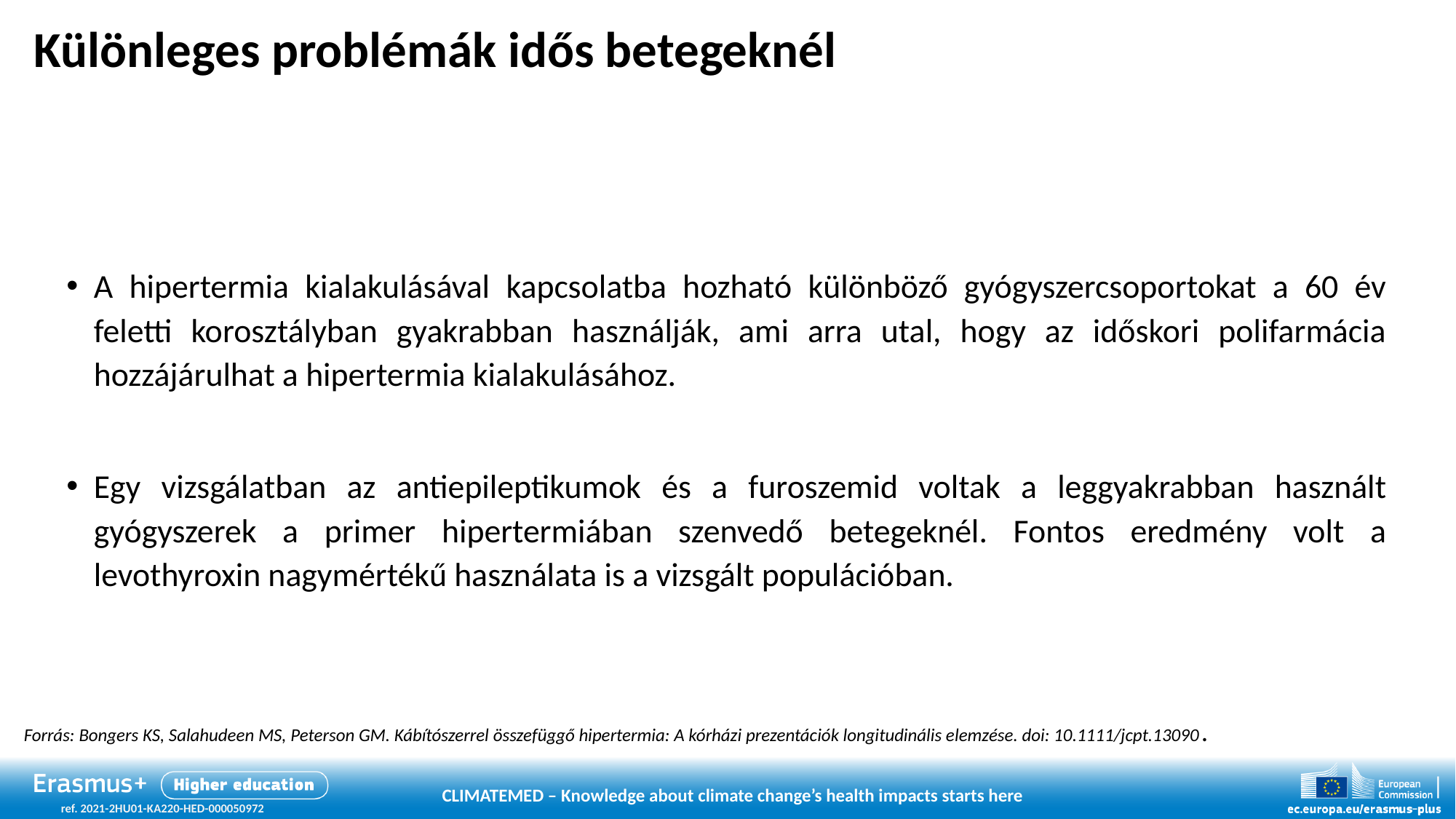

# Különleges problémák idős betegeknél
A hipertermia kialakulásával kapcsolatba hozható különböző gyógyszercsoportokat a 60 év feletti korosztályban gyakrabban használják, ami arra utal, hogy az időskori polifarmácia hozzájárulhat a hipertermia kialakulásához.
Egy vizsgálatban az antiepileptikumok és a furoszemid voltak a leggyakrabban használt gyógyszerek a primer hipertermiában szenvedő betegeknél. Fontos eredmény volt a levothyroxin nagymértékű használata is a vizsgált populációban.
Forrás: Bongers KS, Salahudeen MS, Peterson GM. Kábítószerrel összefüggő hipertermia: A kórházi prezentációk longitudinális elemzése. doi: 10.1111/jcpt.13090.